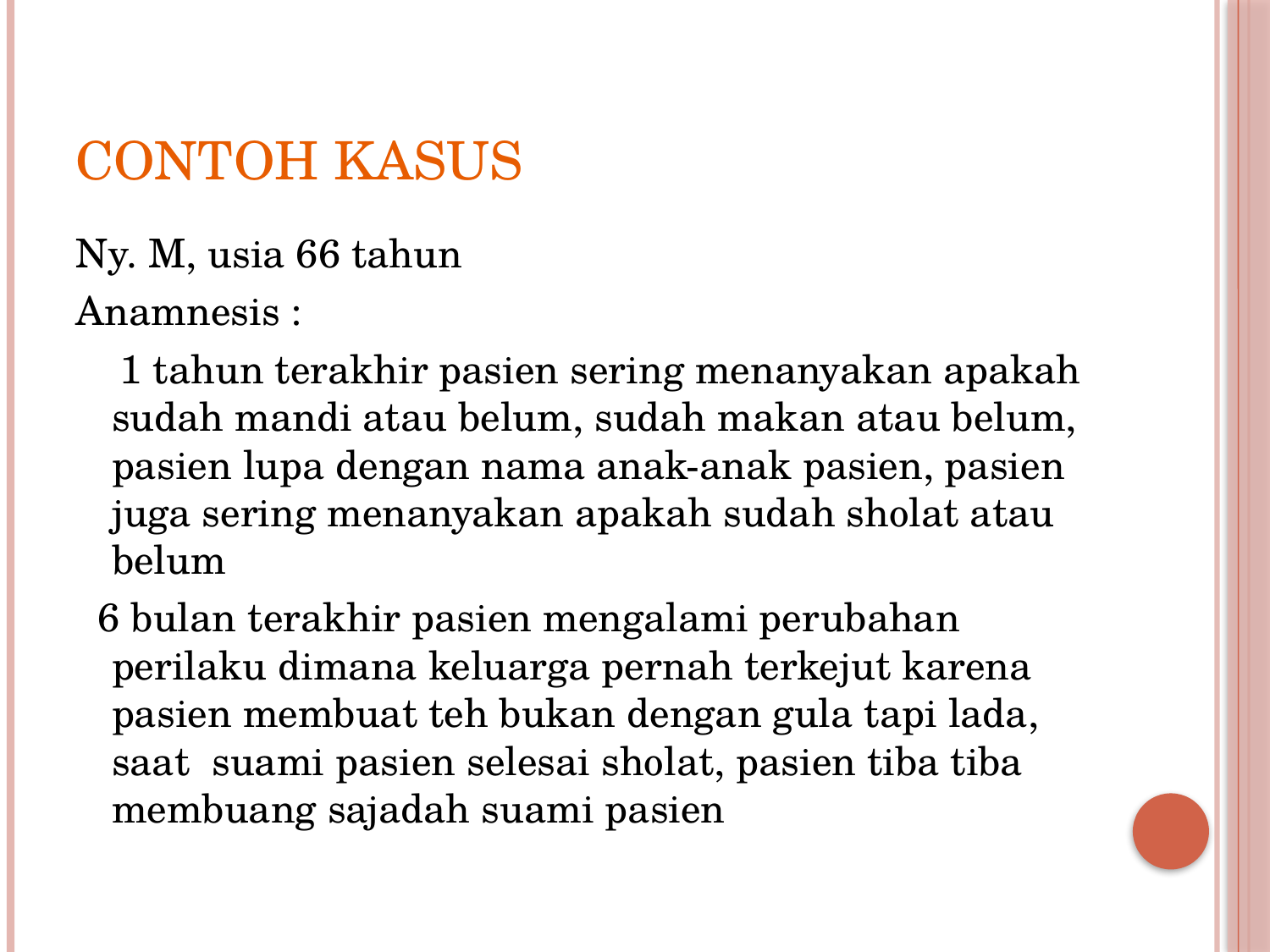

# Contoh kasus
Ny. M, usia 66 tahun
Anamnesis :
    1 tahun terakhir pasien sering menanyakan apakah sudah mandi atau belum, sudah makan atau belum, pasien lupa dengan nama anak-anak pasien, pasien juga sering menanyakan apakah sudah sholat atau belum
  6 bulan terakhir pasien mengalami perubahan perilaku dimana keluarga pernah terkejut karena pasien membuat teh bukan dengan gula tapi lada, saat  suami pasien selesai sholat, pasien tiba tiba membuang sajadah suami pasien